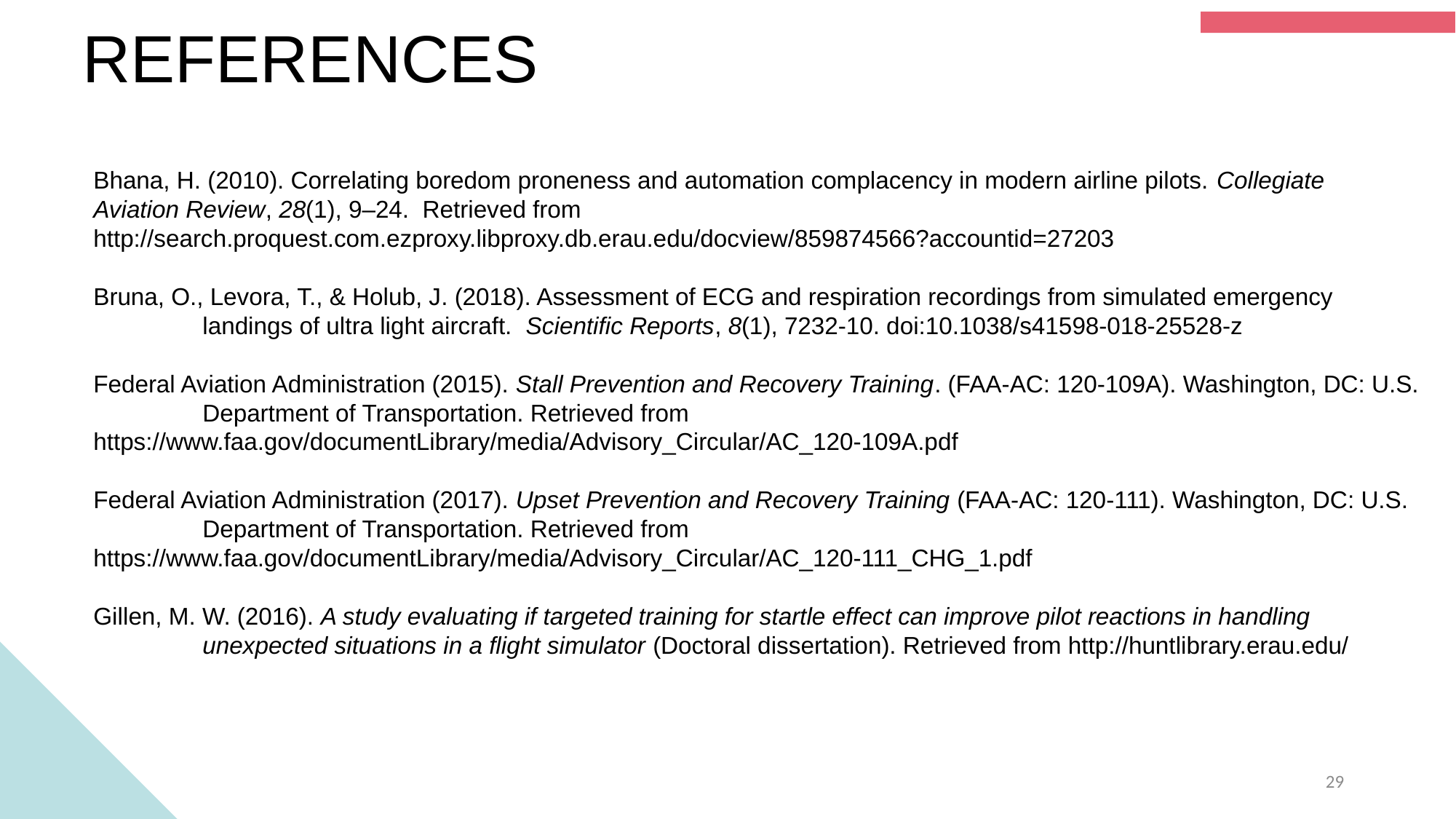

REFERENCES
Bhana, H. (2010). Correlating boredom proneness and automation complacency in modern airline pilots. Collegiate 	Aviation Review, 28(1), 9–24.  Retrieved from  	http://search.proquest.com.ezproxy.libproxy.db.erau.edu/docview/859874566?accountid=27203

Bruna, O., Levora, T., & Holub, J. (2018). Assessment of ECG and respiration recordings from simulated emergency
	landings of ultra light aircraft.  Scientific Reports, 8(1), 7232-10. doi:10.1038/s41598-018-25528-z

Federal Aviation Administration (2015). Stall Prevention and Recovery Training. (FAA-AC: 120-109A). Washington, DC: U.S. 	Department of Transportation. Retrieved from 	https://www.faa.gov/documentLibrary/media/Advisory_Circular/AC_120-109A.pdf

Federal Aviation Administration (2017). Upset Prevention and Recovery Training (FAA-AC: 120-111). Washington, DC: U.S. 	Department of Transportation. Retrieved from 	https://www.faa.gov/documentLibrary/media/Advisory_Circular/AC_120-111_CHG_1.pdf

Gillen, M. W. (2016). A study evaluating if targeted training for startle effect can improve pilot reactions in handling
	unexpected situations in a flight simulator (Doctoral dissertation). Retrieved from http://huntlibrary.erau.edu/

29